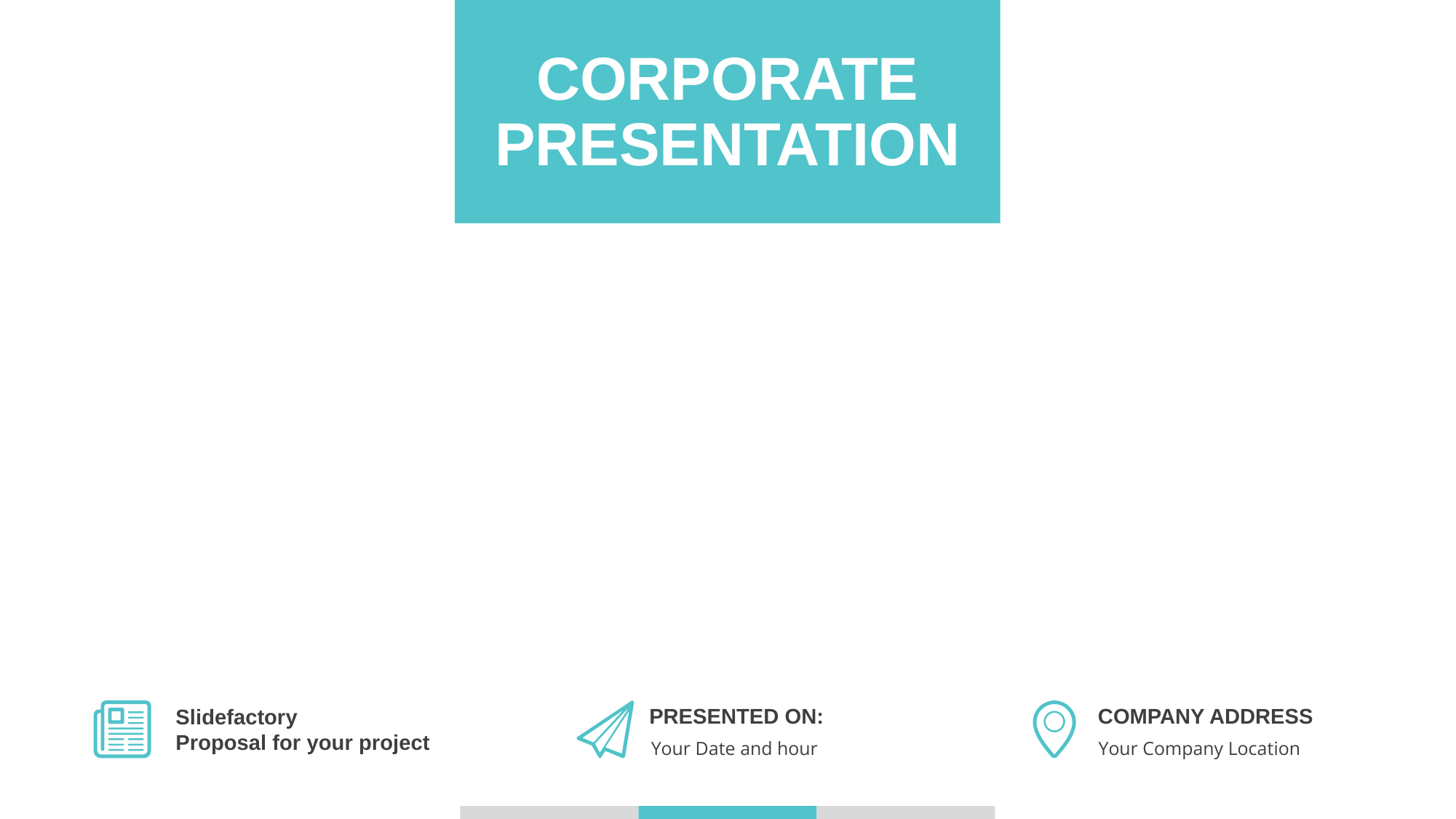

# CORPORATE PRESENTATION

PRESENTED ON:
COMPANY ADDRESS
Slidefactory
Proposal for your project

Your Date and hour
Your Company Location